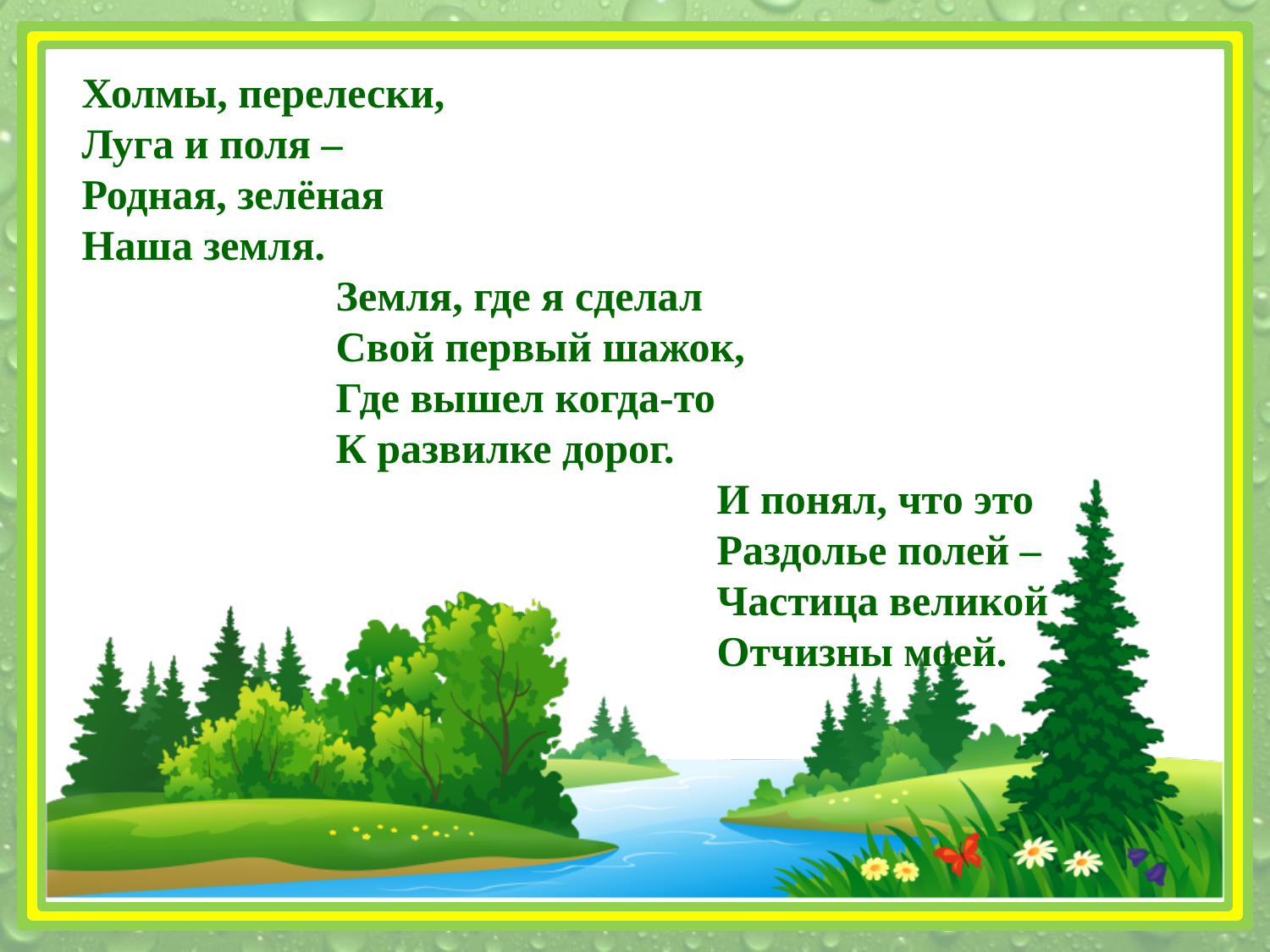

Холмы, перелески,
Луга и поля –
Родная, зелёная
Наша земля.
		Земля, где я сделал
		Свой первый шажок,
		Где вышел когда-то
		К развилке дорог.
					И понял, что это
					Раздолье полей –
					Частица великой
					Отчизны моей.